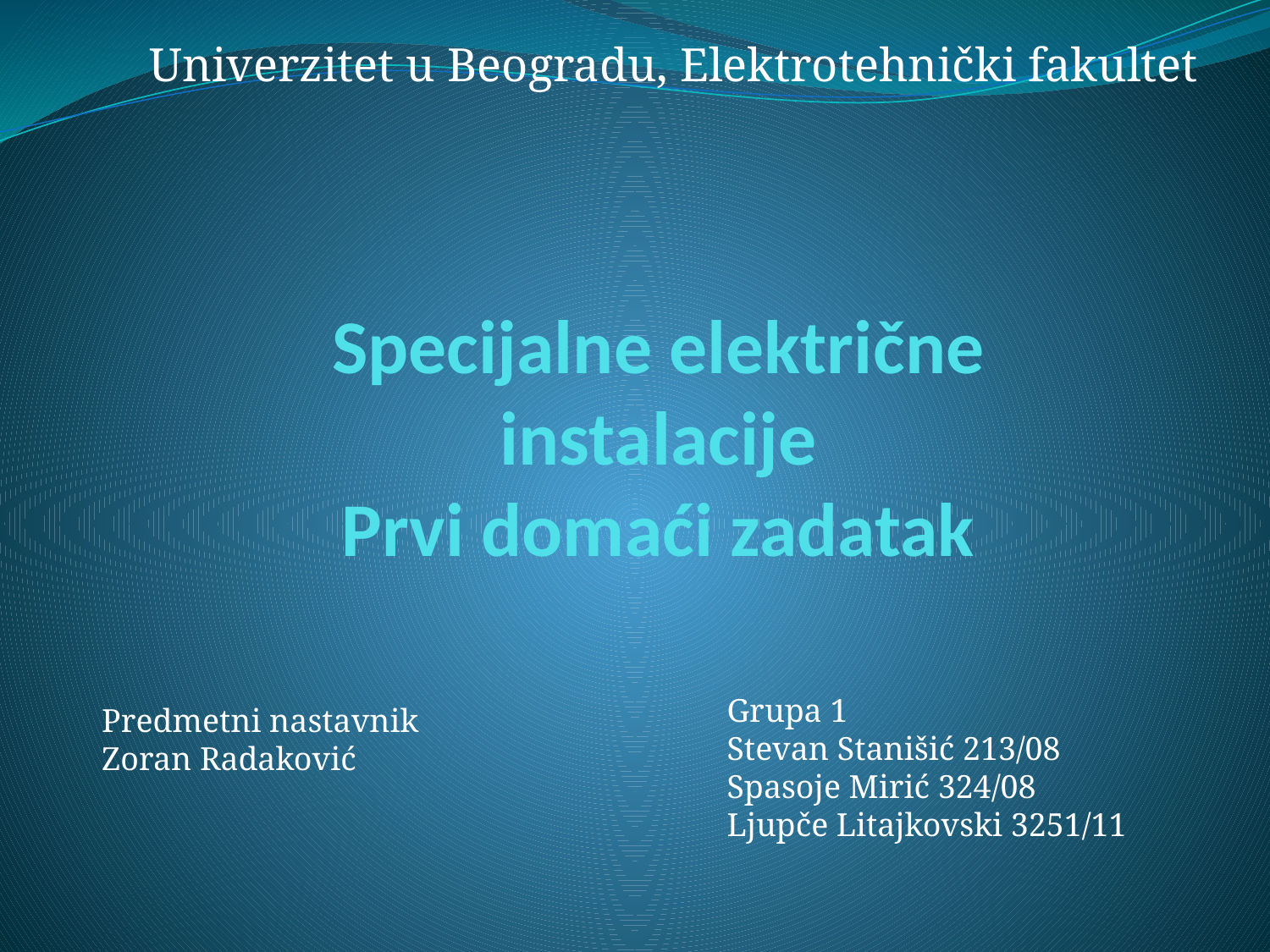

Univerzitet u Beogradu, Elektrotehnički fakultet
# Specijalne električne instalacije Prvi domaći zadatak
Grupa 1
Stevan Stanišić 213/08
Spasoje Mirić 324/08
Ljupče Litajkovski 3251/11
Predmetni nastavnik
Zoran Radaković